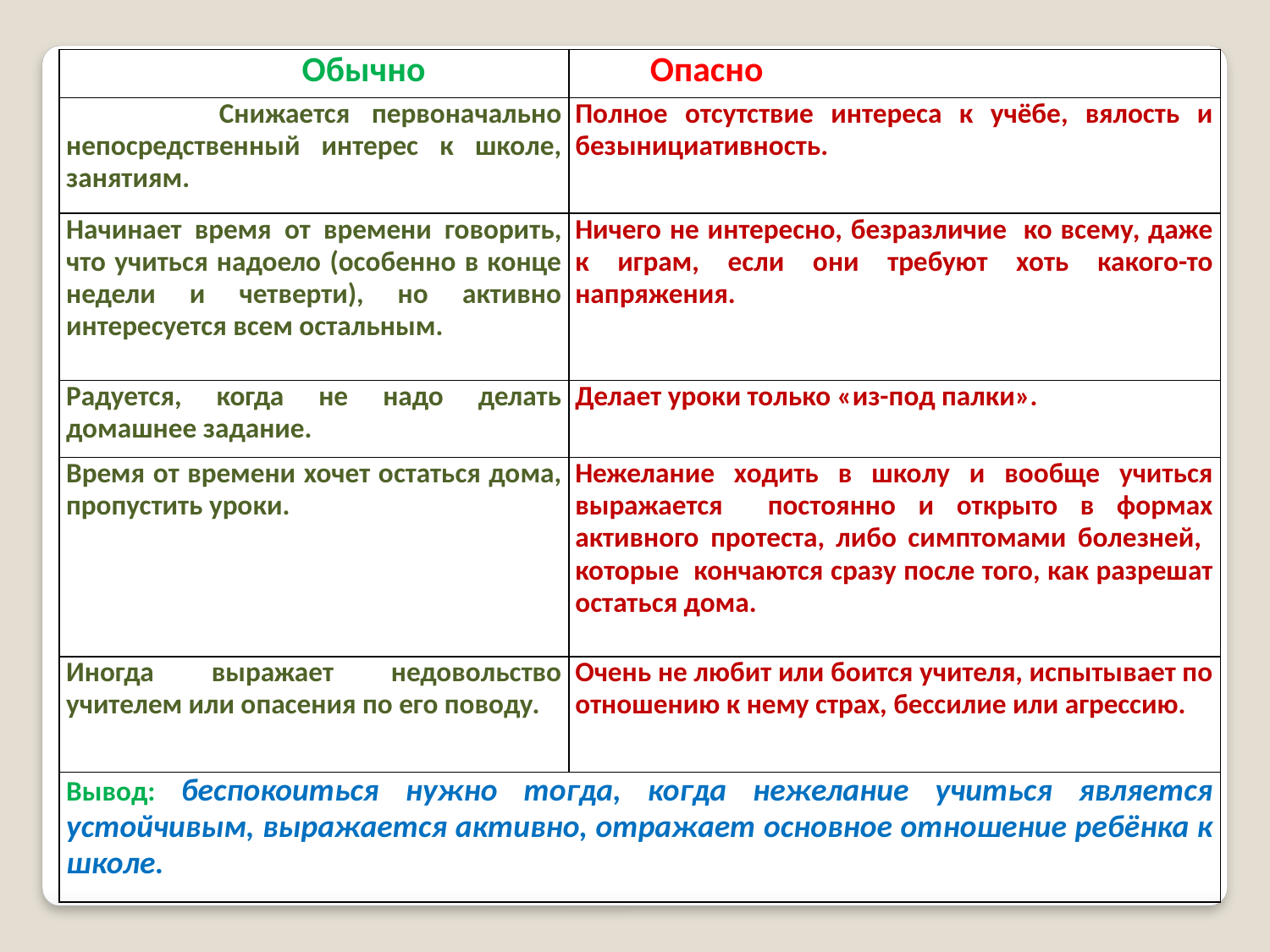

| Обычно | Опасно |
| --- | --- |
| Снижается первоначально непосредственный интерес к школе, занятиям. | Полное отсутствие интереса к учёбе, вялость и безынициативность. |
| Начинает время от времени говорить, что учиться надоело (особенно в конце недели и четверти), но активно интересуется всем остальным. | Ничего не интересно, безразличие ко всему, даже к играм, если они требуют хоть какого-то напряжения. |
| Радуется, когда не надо делать домашнее задание. | Делает уроки только «из-под палки». |
| Время от времени хочет остаться дома, пропустить уроки. | Нежелание ходить в школу и вообще учиться выражается постоянно и открыто в формах активного протеста, либо симптомами болезней, которые кончаются сразу после того, как разрешат остаться дома. |
| Иногда выражает недовольство учителем или опасения по его поводу. | Очень не любит или боится учителя, испытывает по отношению к нему страх, бессилие или агрессию. |
| Вывод: беспокоиться нужно тогда, когда нежелание учиться является устойчивым, выражается активно, отражает основное отношение ребёнка к школе. |  |